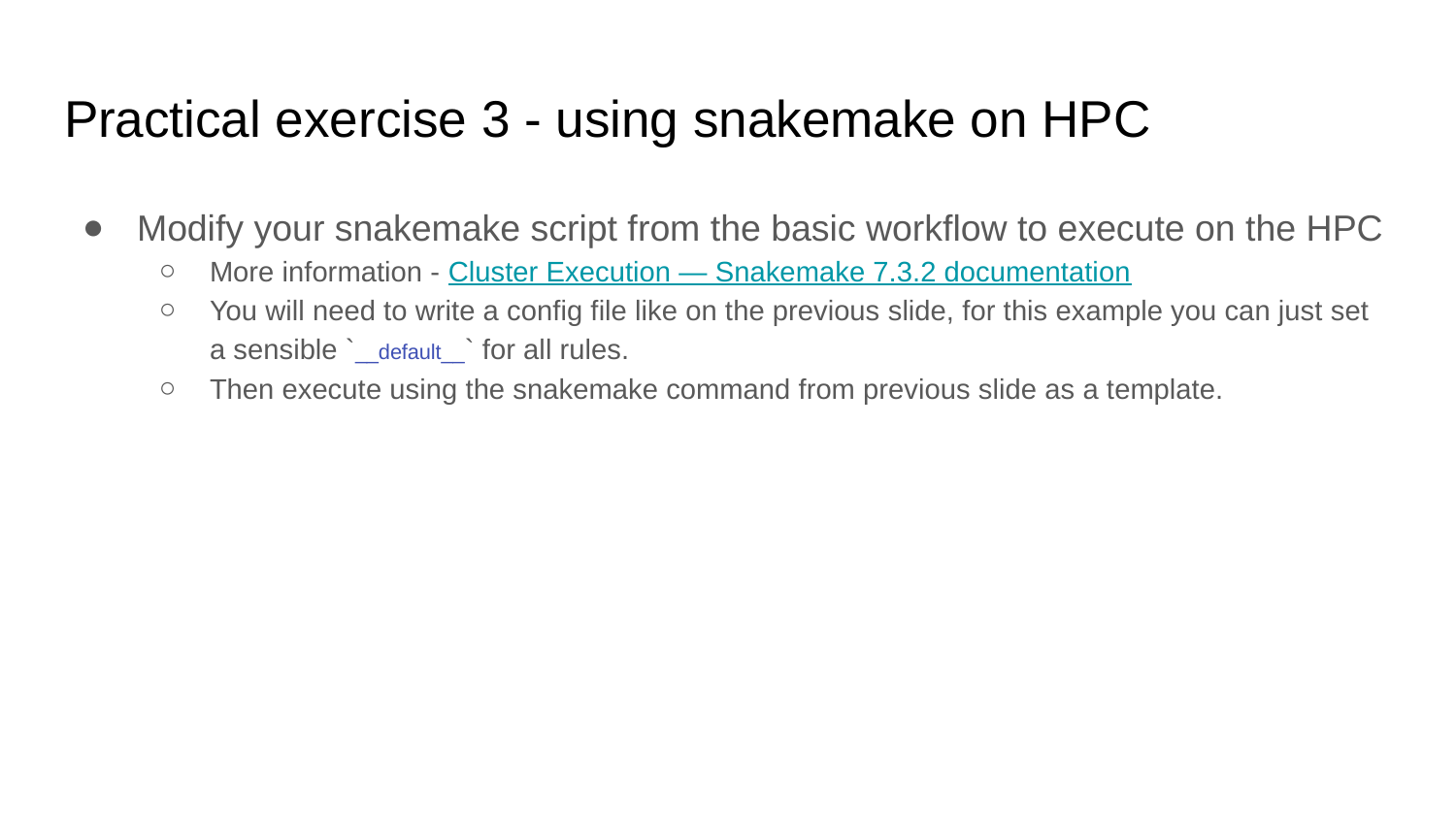

# Practical exercise 3 - using snakemake on HPC
Modify your snakemake script from the basic workflow to execute on the HPC
More information - Cluster Execution — Snakemake 7.3.2 documentation
You will need to write a config file like on the previous slide, for this example you can just set a sensible `__default__` for all rules.
Then execute using the snakemake command from previous slide as a template.